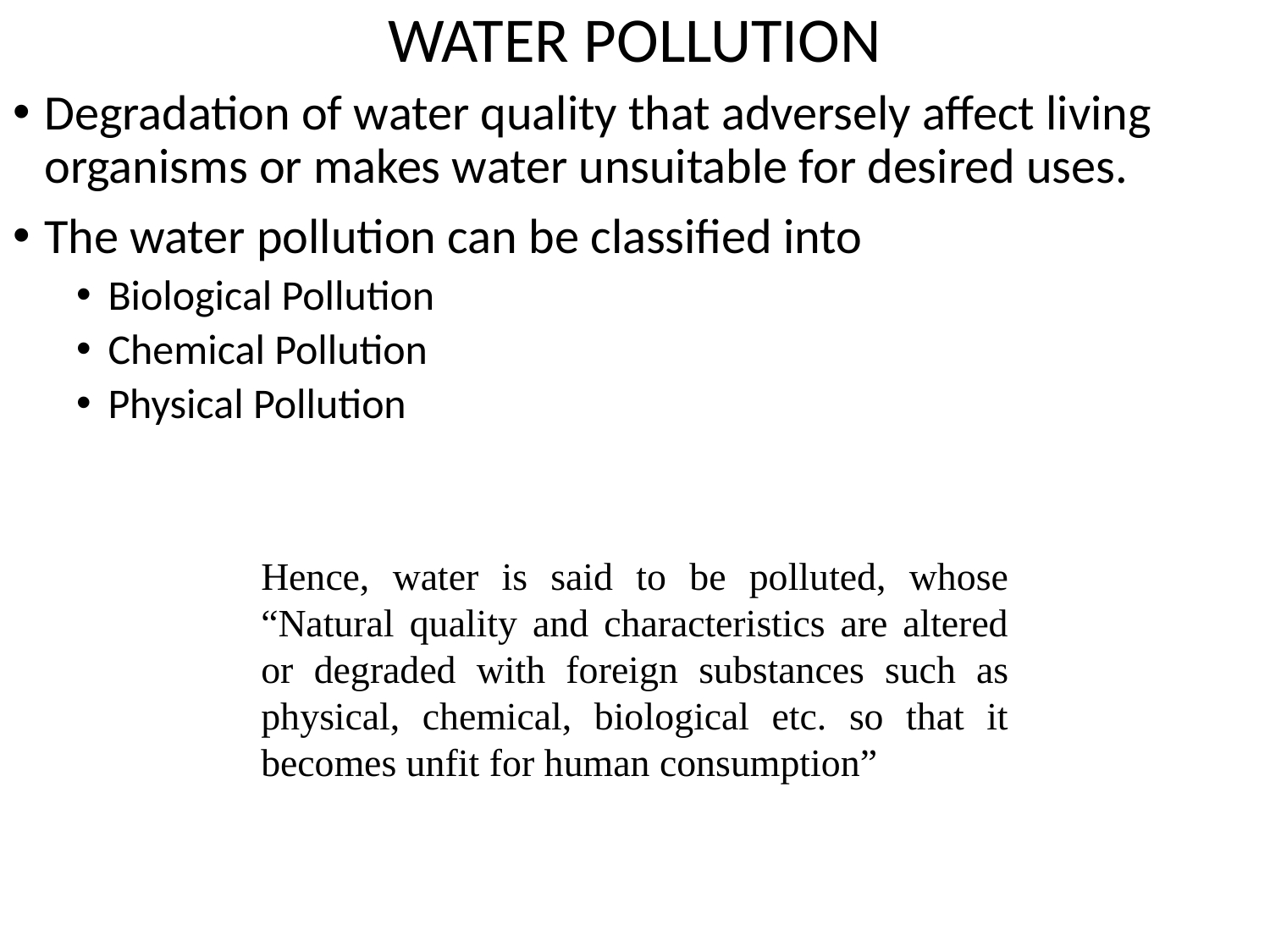

# WATER POLLUTION
Degradation of water quality that adversely affect living organisms or makes water unsuitable for desired uses.
The water pollution can be classified into
Biological Pollution
Chemical Pollution
Physical Pollution
Hence, water is said to be polluted, whose “Natural quality and characteristics are altered or degraded with foreign substances such as physical, chemical, biological etc. so that it becomes unfit for human consumption”